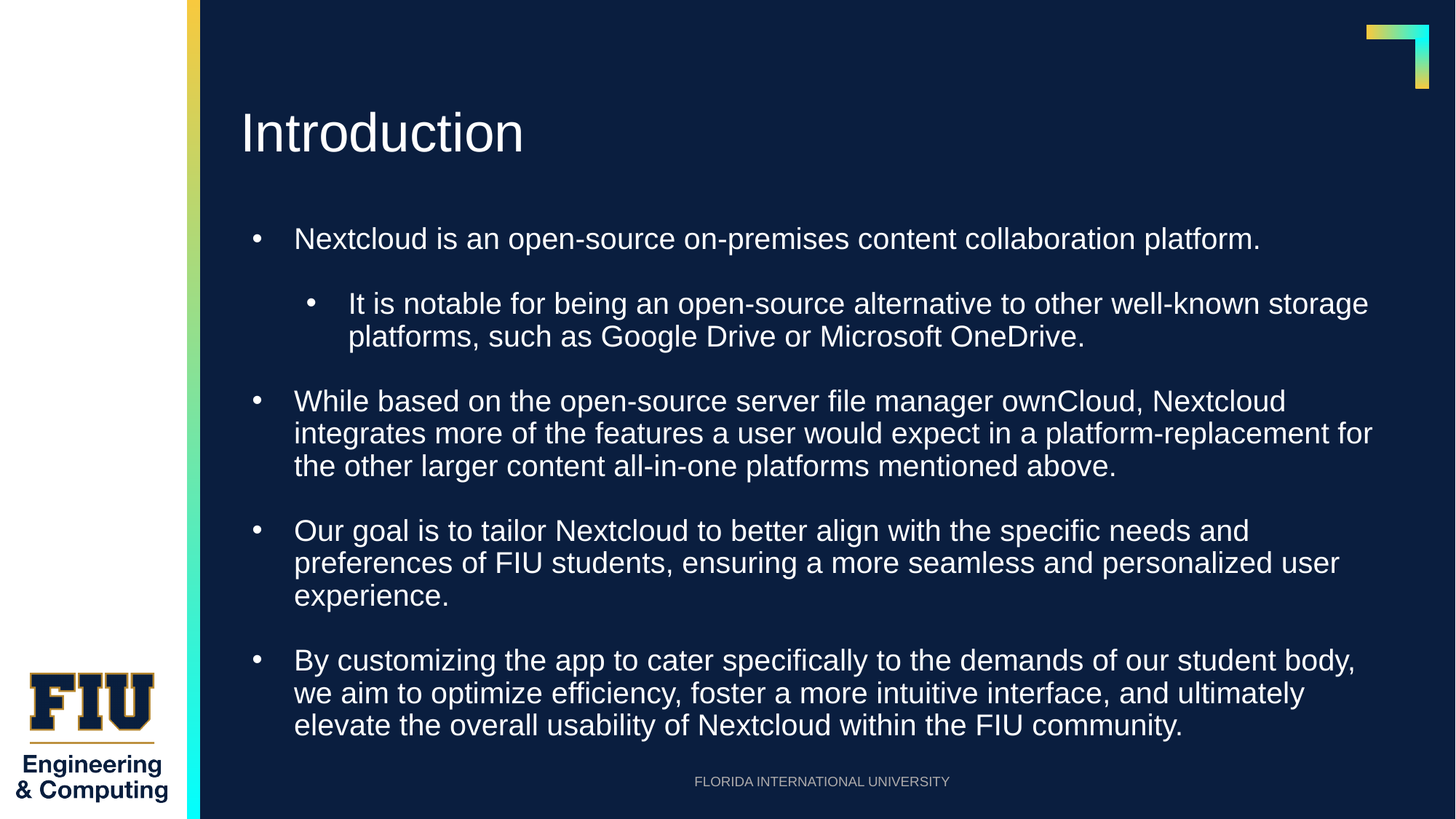

# Introduction
Nextcloud is an open-source on-premises content collaboration platform.

It is notable for being an open-source alternative to other well-known storage platforms, such as Google Drive or Microsoft OneDrive.

While based on the open-source server file manager ownCloud, Nextcloud integrates more of the features a user would expect in a platform-replacement for the other larger content all-in-one platforms mentioned above.

Our goal is to tailor Nextcloud to better align with the specific needs and preferences of FIU students, ensuring a more seamless and personalized user experience.

By customizing the app to cater specifically to the demands of our student body, we aim to optimize efficiency, foster a more intuitive interface, and ultimately elevate the overall usability of Nextcloud within the FIU community.